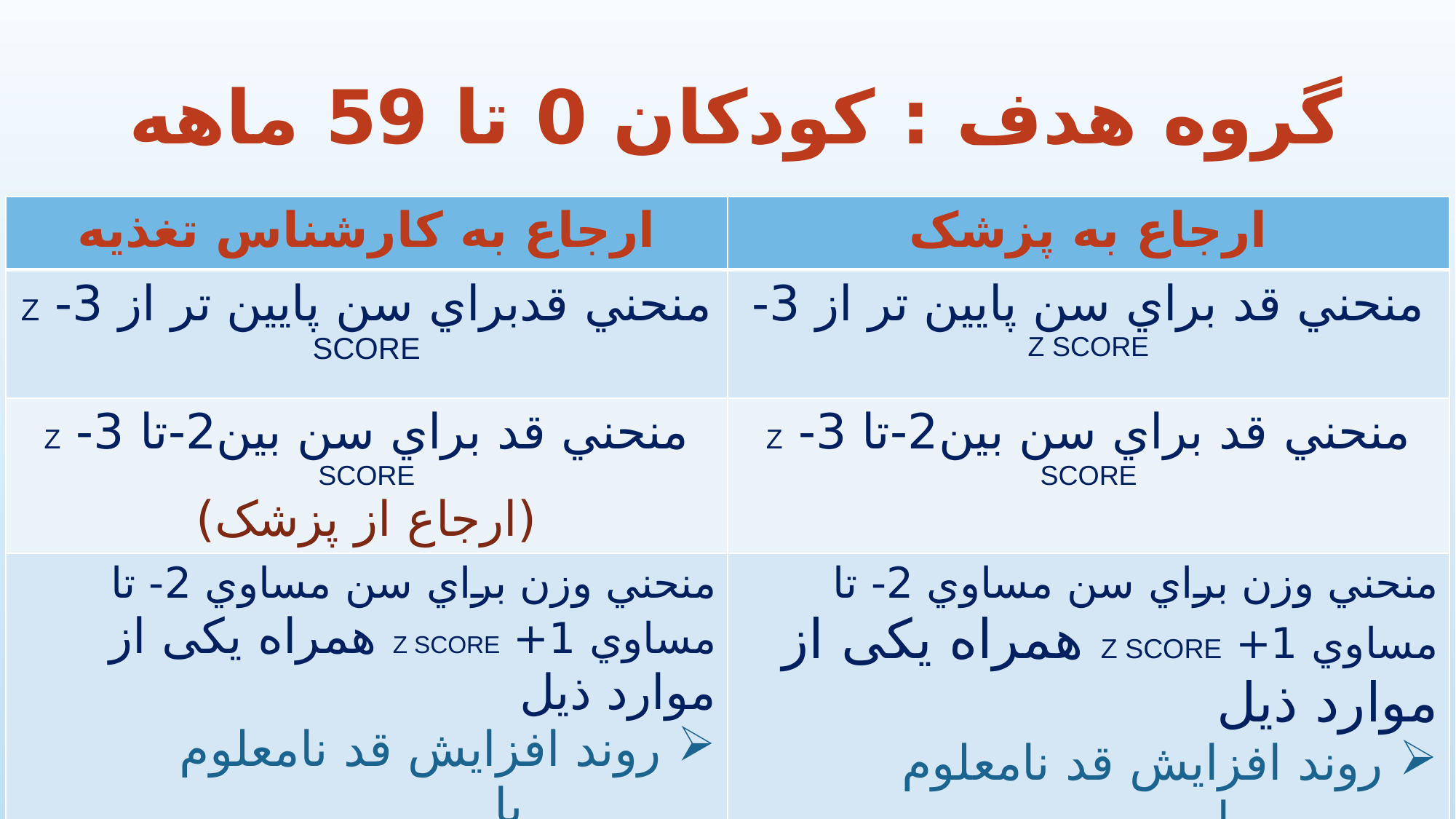

# گروه هدف : کودکان 0 تا 59 ماهه
| ارجاع به کارشناس تغذيه | ارجاع به پزشک |
| --- | --- |
| منحني قدبراي سن پايين تر از 3- z score | منحني قد براي سن پايين تر از 3- z score |
| منحني قد براي سن بین2-تا 3- z score (ارجاع از پزشک) | منحني قد براي سن بین2-تا 3- z score |
| منحني وزن براي سن مساوي 2- تا مساوي 1+ z score همراه یکی از موارد ذیل روند افزايش قد نامعلوم يا روند افزايش قد متوقف شده يا روند افزايش قد کند شده در صورت برطرف نشدن مشکل (ارجاع از پزشک) | منحني وزن براي سن مساوي 2- تا مساوي 1+ z score همراه یکی از موارد ذیل روند افزايش قد نامعلوم يا روند افزايش قد متوقف شده يا روند افزايش قد کند شده در صورت برطرف نشدن مشکل |